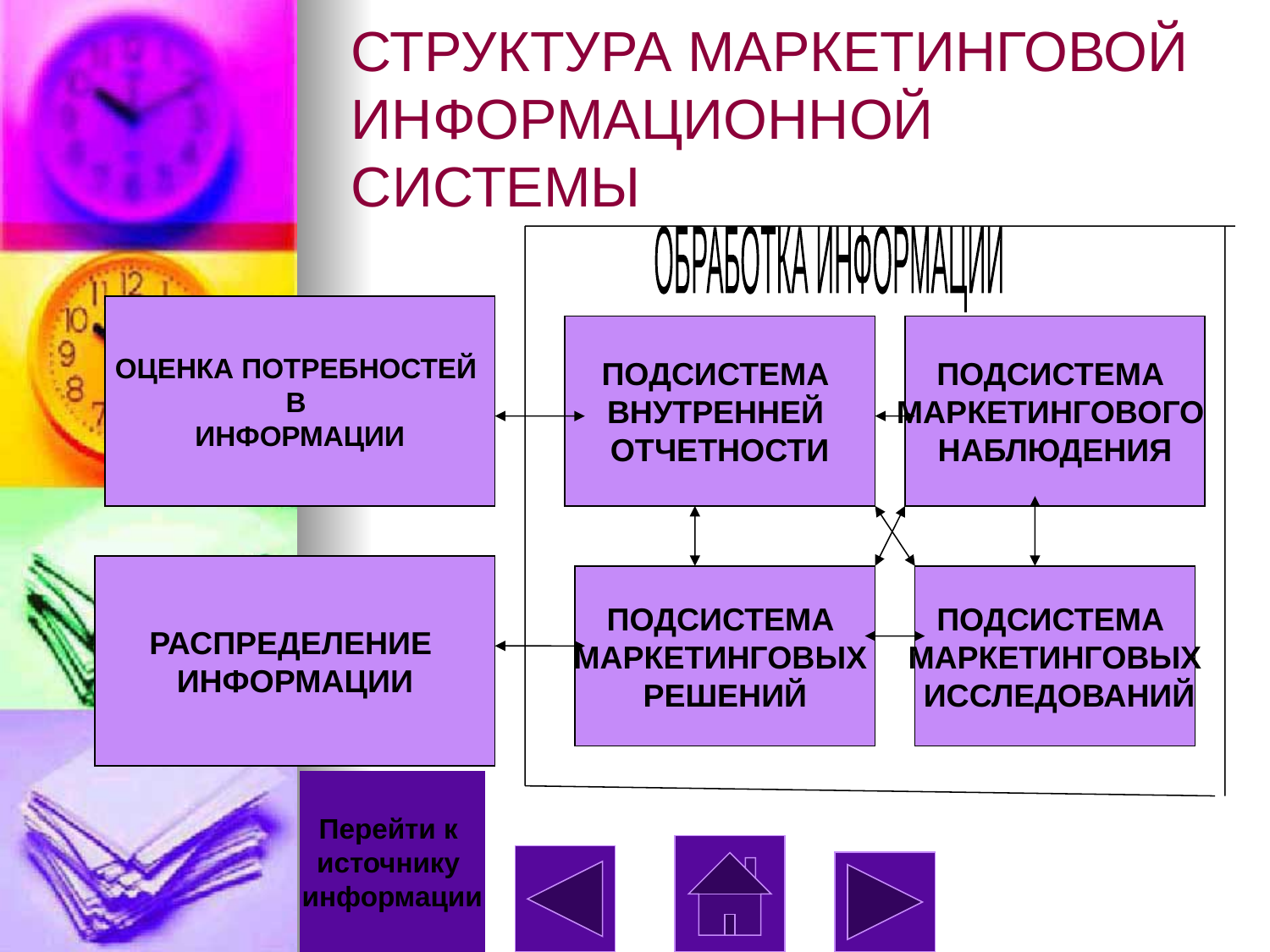

# СТРУКТУРА МАРКЕТИНГОВОЙ ИНФОРМАЦИОННОЙ СИСТЕМЫ

ОБРАБОТКА ИНФОРМАЦИИ

ОЦЕНКА ПОТРЕБНОСТЕЙ
В
ИНФОРМАЦИИ
ПОДСИСТЕМА
ВНУТРЕННЕЙ
ОТЧЕТНОСТИ
ПОДСИСТЕМА
МАРКЕТИНГОВОГО
НАБЛЮДЕНИЯ

РАСПРЕДЕЛЕНИЕ
ИНФОРМАЦИИ
ПОДСИСТЕМА
МАРКЕТИНГОВЫХ
РЕШЕНИЙ
ПОДСИСТЕМА
МАРКЕТИНГОВЫХ
 ИССЛЕДОВАНИЙ

Перейти к
источнику
информации